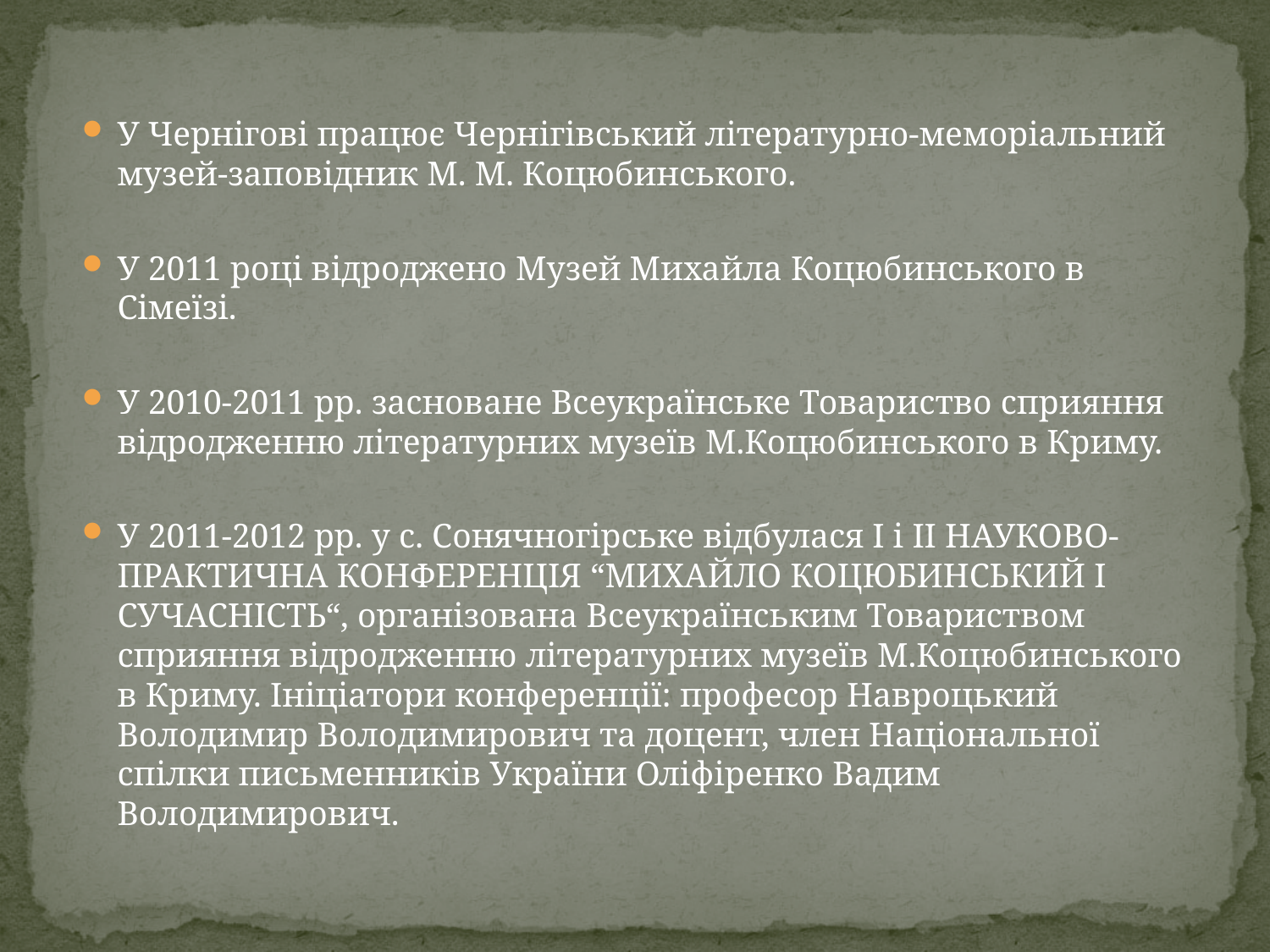

У Чернігові працює Чернігівський літературно-меморіальний музей-заповідник М. М. Коцюбинського.

У 2011 році відроджено Музей Михайла Коцюбинського в Сімеїзі.

У 2010-2011 рр. засноване Всеукраїнське Товариство сприяння відродженню літературних музеїв М.Коцюбинського в Криму.

У 2011-2012 рр. у с. Сонячногірське відбулася І і ІІ НАУКОВО-ПРАКТИЧНА КОНФЕРЕНЦІЯ “МИХАЙЛО КОЦЮБИНСЬКИЙ І СУЧАСНІСТЬ“, організована Всеукраїнським Товариством сприяння відродженню літературних музеїв М.Коцюбинського в Криму. Ініціатори конференції: професор Навроцький Володимир Володимирович та доцент, член Національної спілки письменників України Оліфіренко Вадим Володимирович.